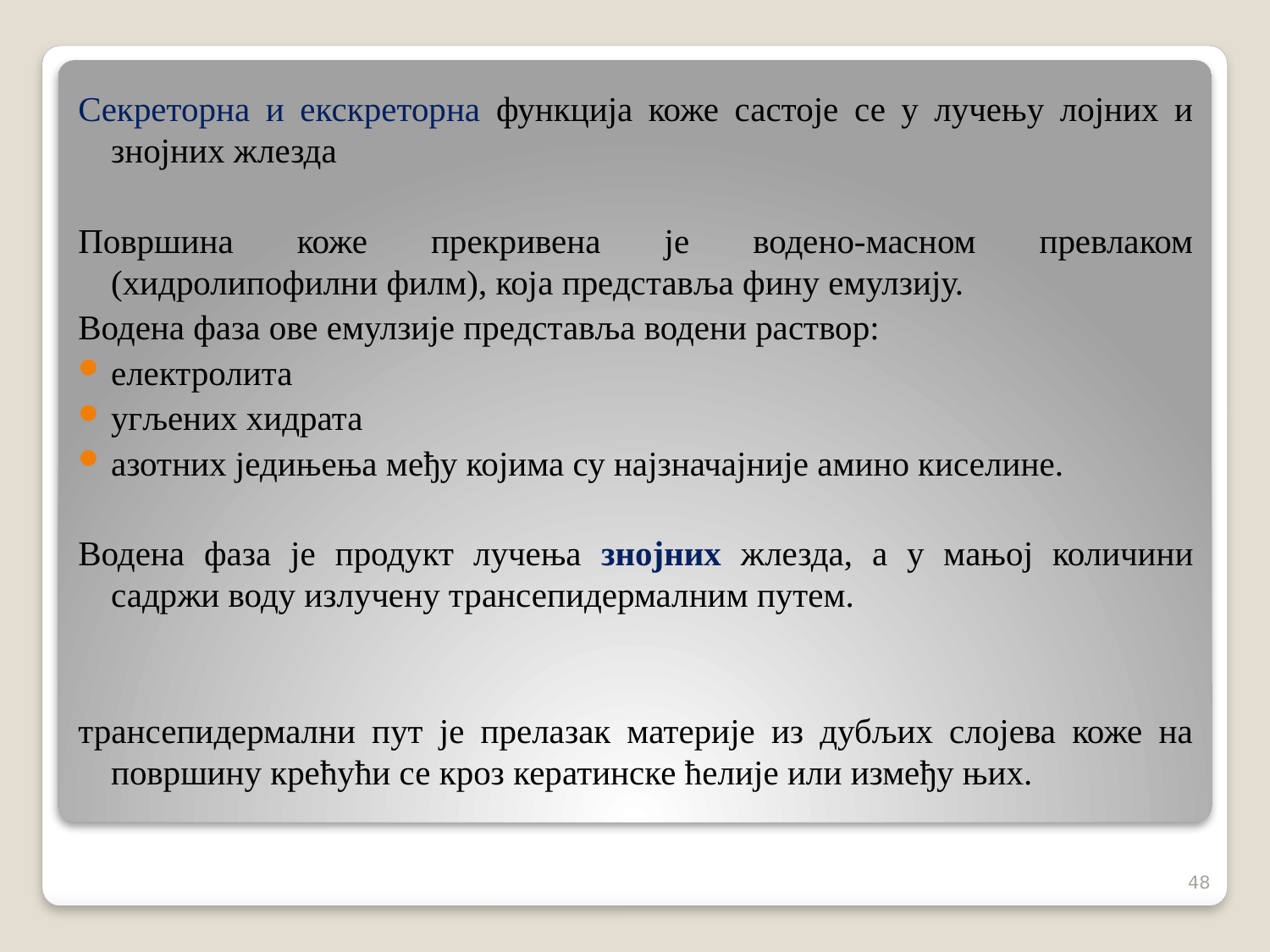

Секреторна и екскреторна функција коже састоје се у лучењу лојних и знојних жлезда

Површина коже прекривена је водено-масном превлаком (хидролипофилни филм), која представља фину емулзију.
Водена фаза ове емулзије представља водени раствор:
електролита
угљених хидрата
азотних једињења међу којима су најзначајније амино киселине.

Водена фаза је продукт лучења знојних жлезда, а у мањој количини садржи воду излучену трансепидермалним путем.

трансепидермални пут је прелазак материје из дубљих слојева коже на површину крећући се кроз кератинске ћелије или између њих.

48